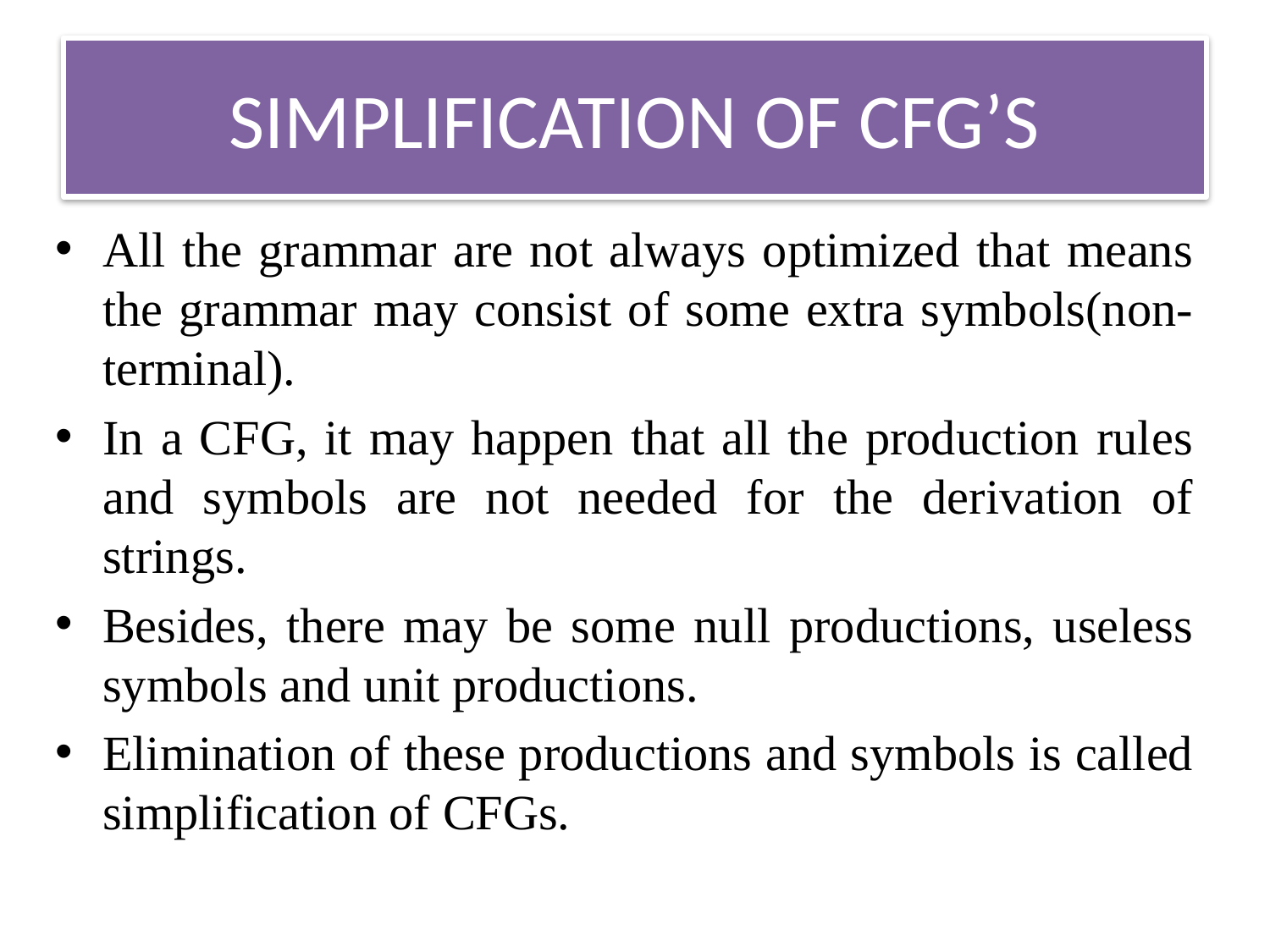

# SIMPLIFICATION OF CFG’S
All the grammar are not always optimized that means the grammar may consist of some extra symbols(non-terminal).
In a CFG, it may happen that all the production rules and symbols are not needed for the derivation of strings.
Besides, there may be some null productions, useless symbols and unit productions.
Elimination of these productions and symbols is called simplification of CFGs.